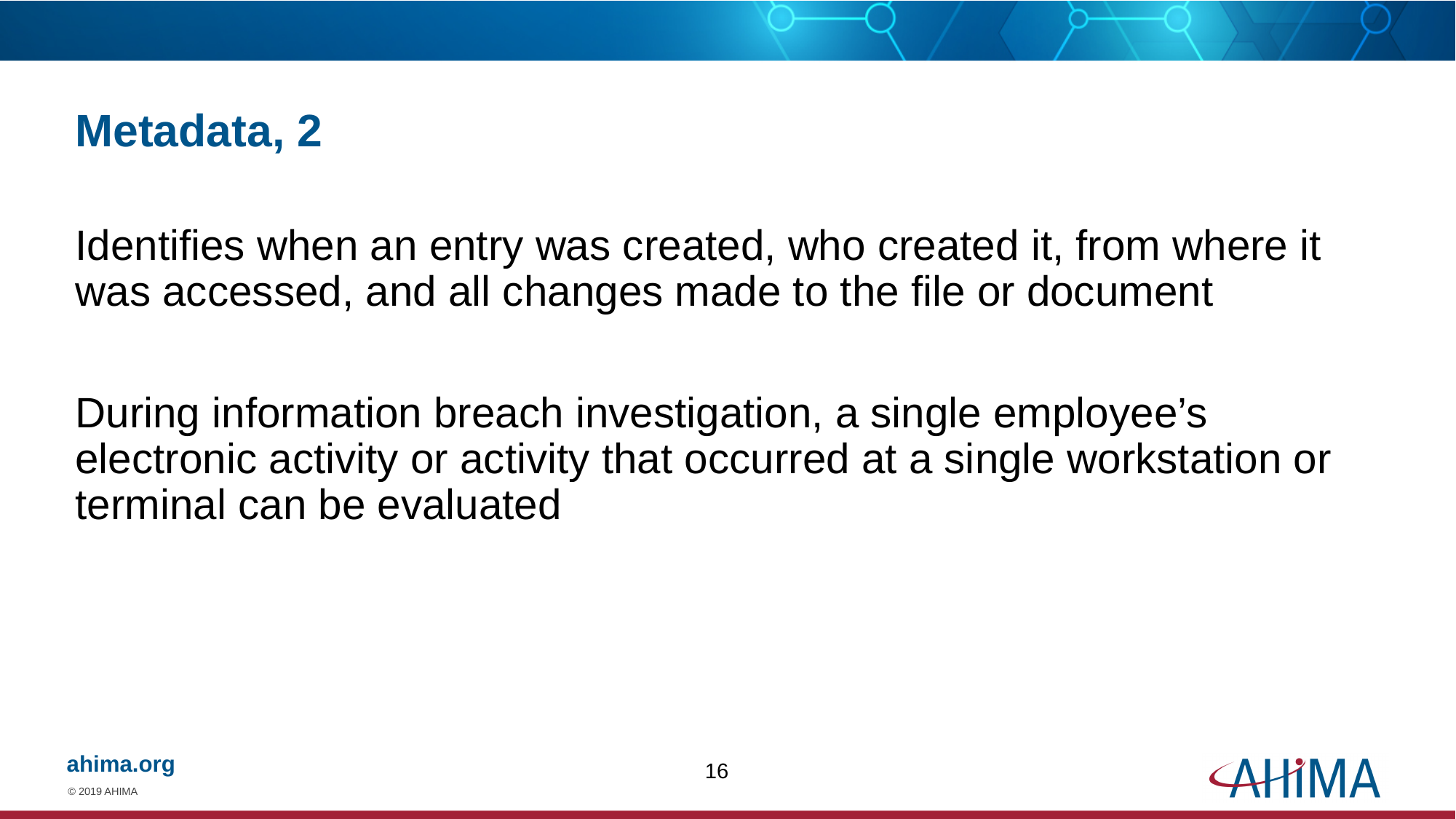

# Metadata, 2
Identifies when an entry was created, who created it, from where it was accessed, and all changes made to the file or document

During information breach investigation, a single employee’s electronic activity or activity that occurred at a single workstation or terminal can be evaluated